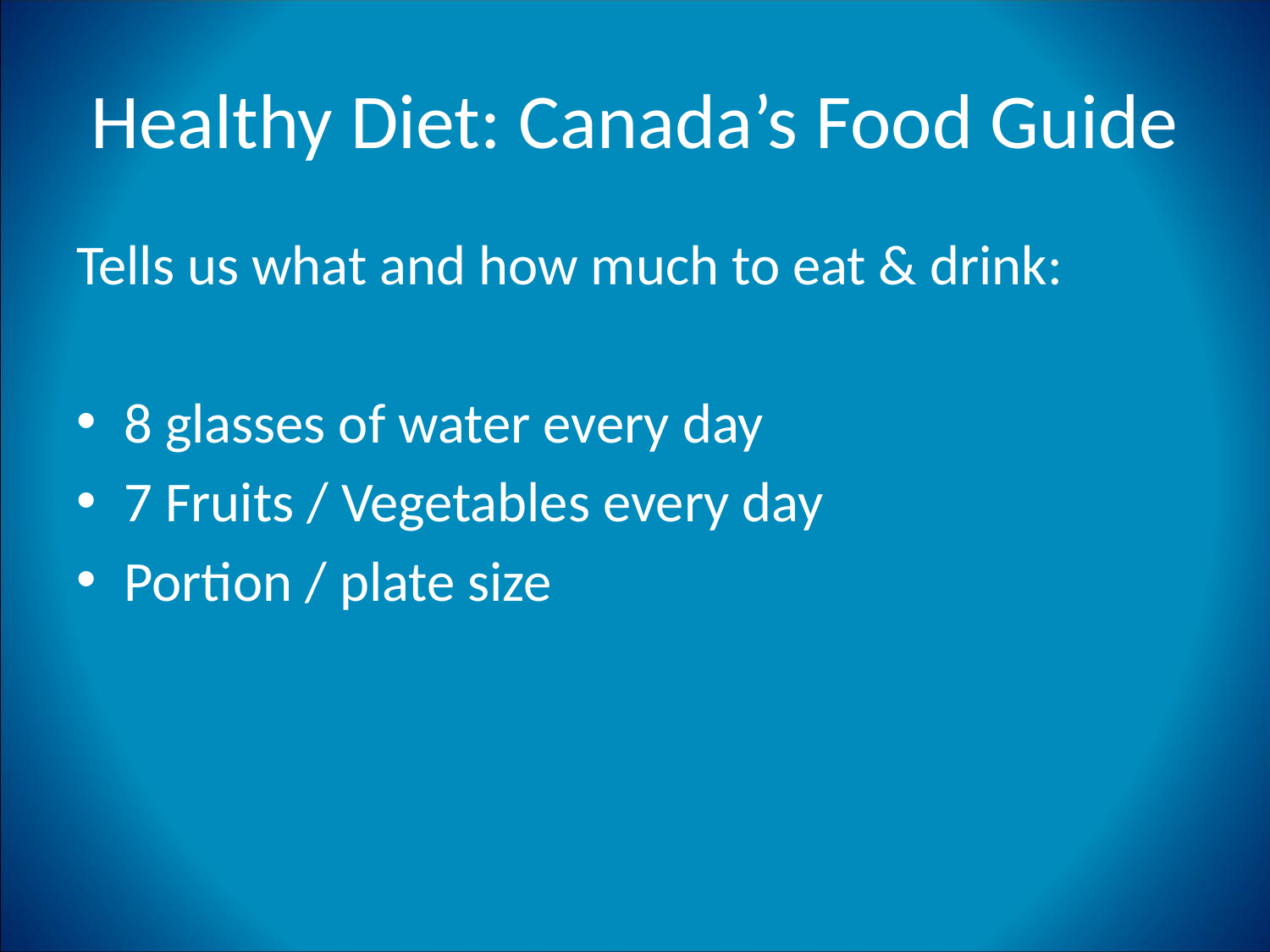

# Healthy Diet: Canada’s Food Guide
Tells us what and how much to eat & drink:

8 glasses of water every day
7 Fruits / Vegetables every day
Portion / plate size